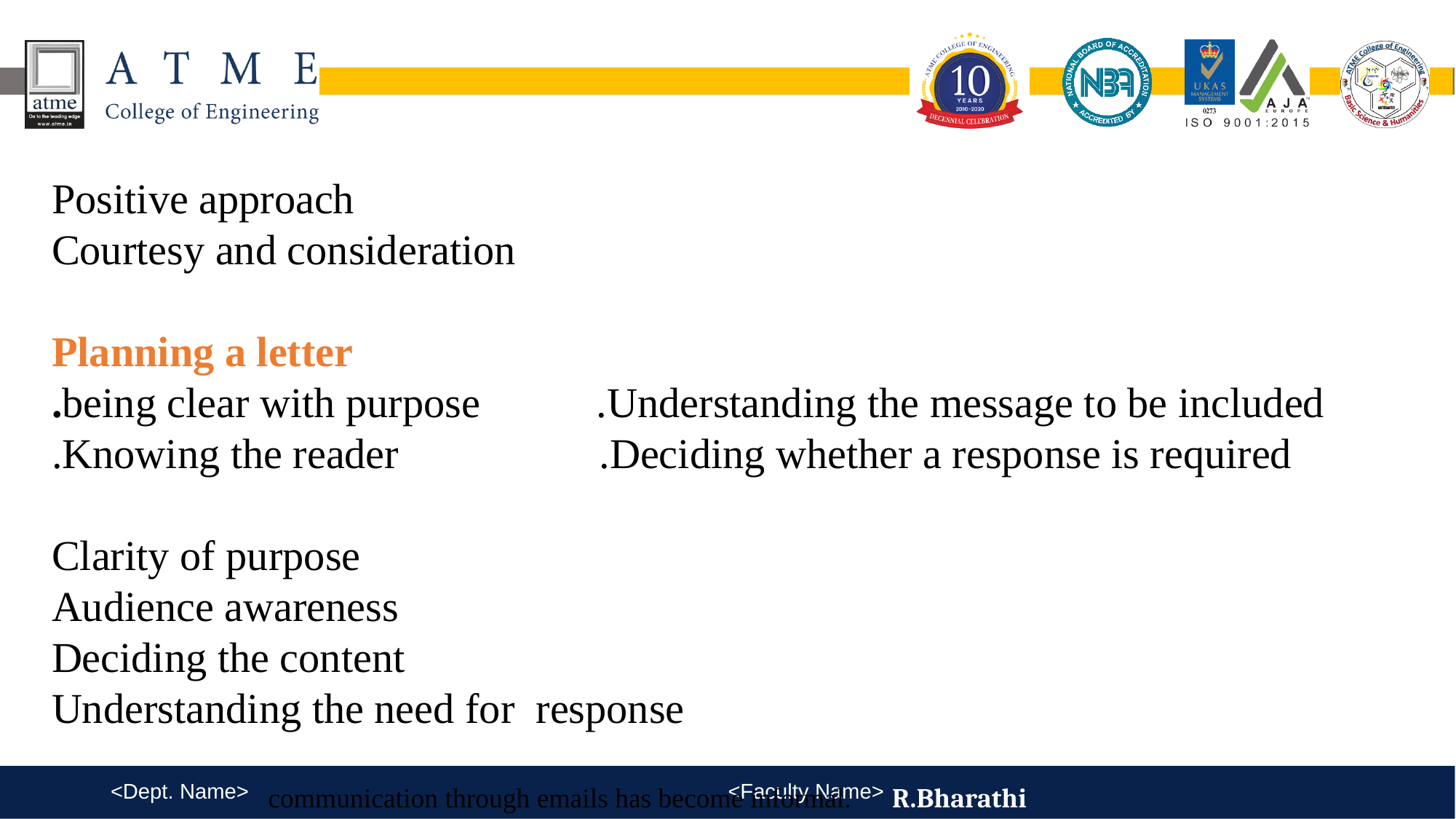

Positive approach
Courtesy and consideration

Planning a letter
.being clear with purpose           .Understanding the message to be included
.Knowing the reader                   .Deciding whether a response is required

Clarity of purpose
Audience awareness
Deciding the content
Understanding the need for  response
communication through emails has become informal.
atics
R.Bharathi